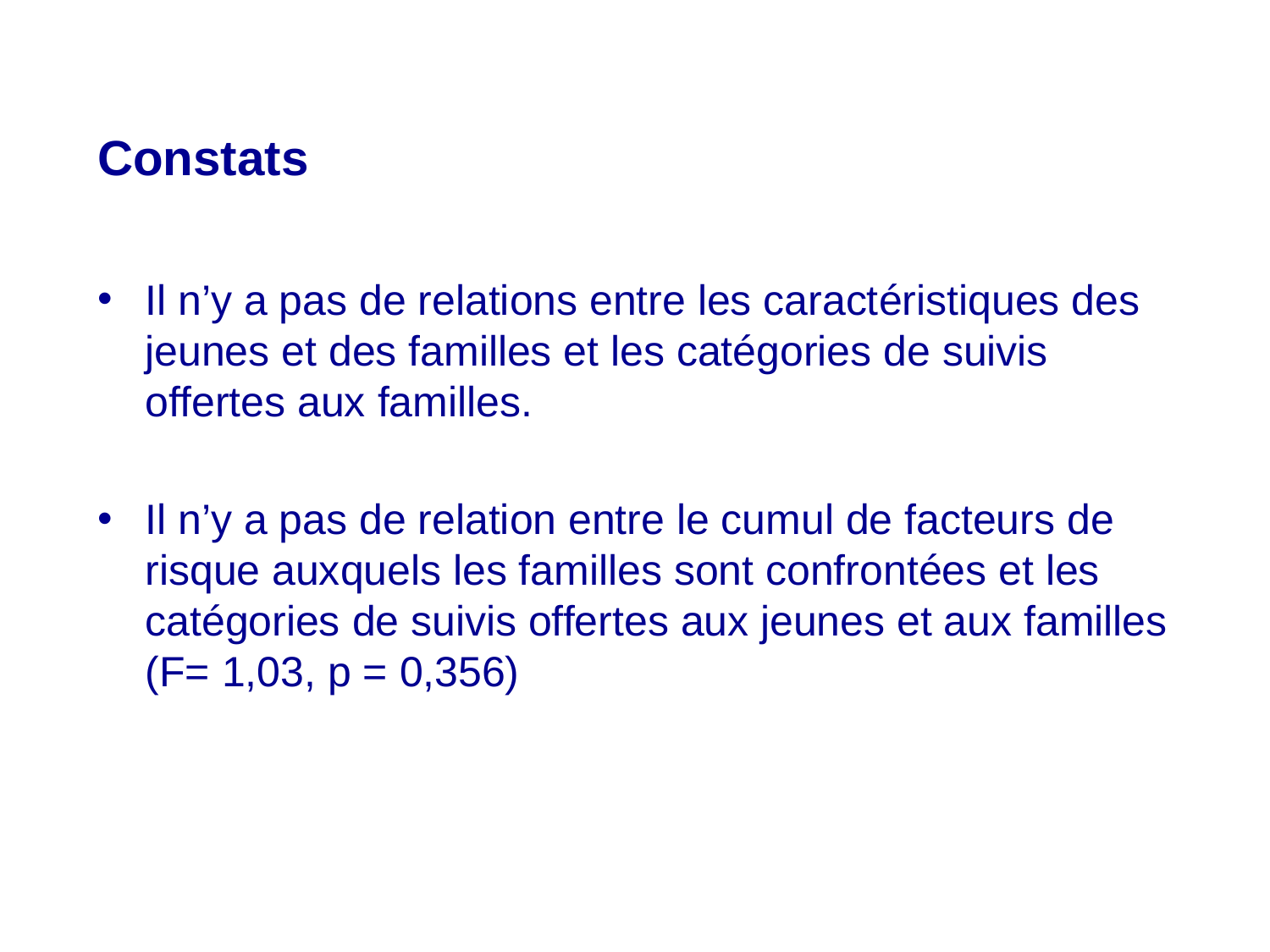

# Constats
Il n’y a pas de relations entre les caractéristiques des jeunes et des familles et les catégories de suivis offertes aux familles.

Il n’y a pas de relation entre le cumul de facteurs de risque auxquels les familles sont confrontées et les catégories de suivis offertes aux jeunes et aux familles (F= 1,03, p = 0,356)